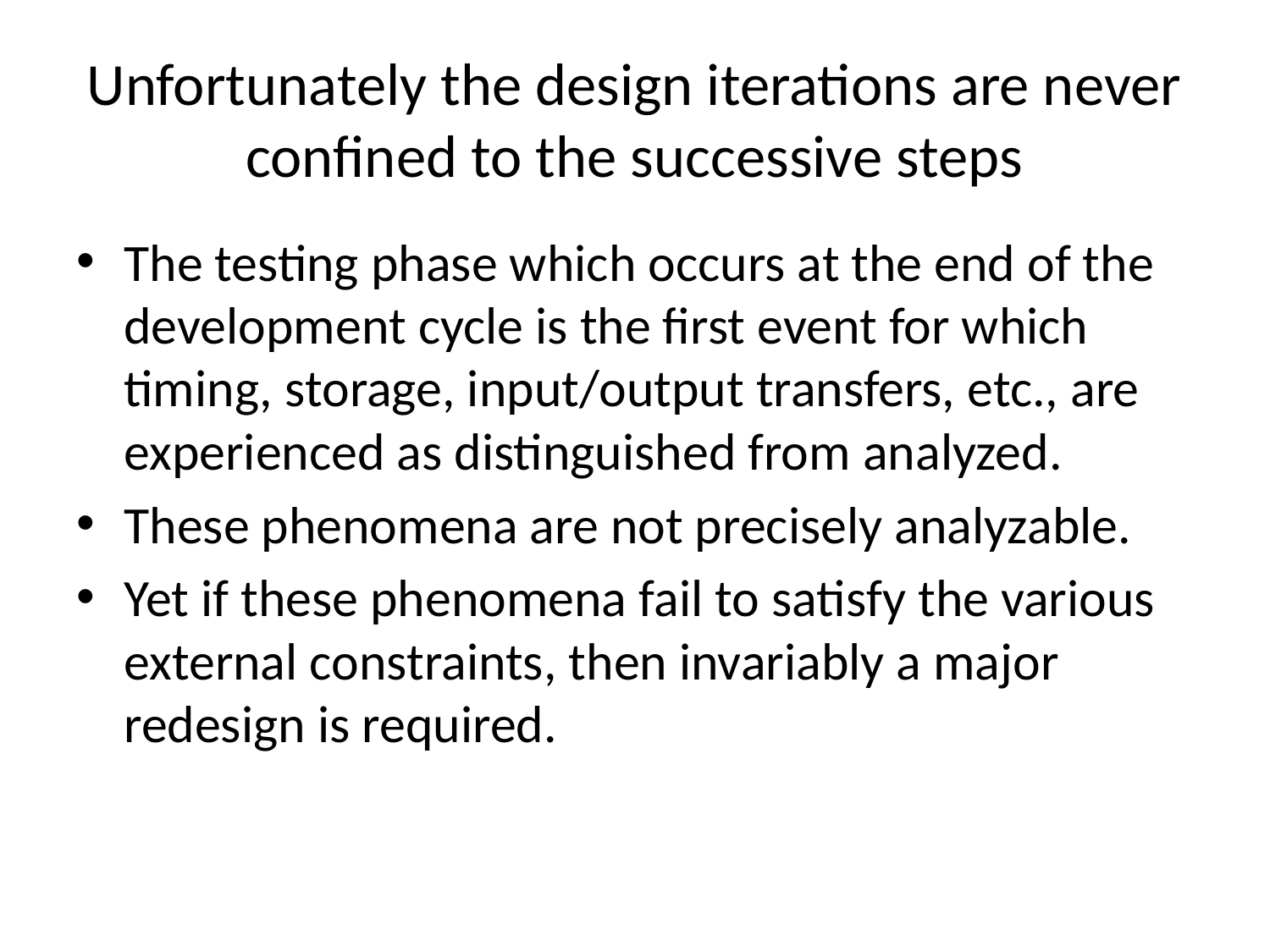

# Unfortunately the design iterations are never confined to the successive steps
The testing phase which occurs at the end of the development cycle is the first event for which timing, storage, input/output transfers, etc., are experienced as distinguished from analyzed.
These phenomena are not precisely analyzable.
Yet if these phenomena fail to satisfy the various external constraints, then invariably a major redesign is required.